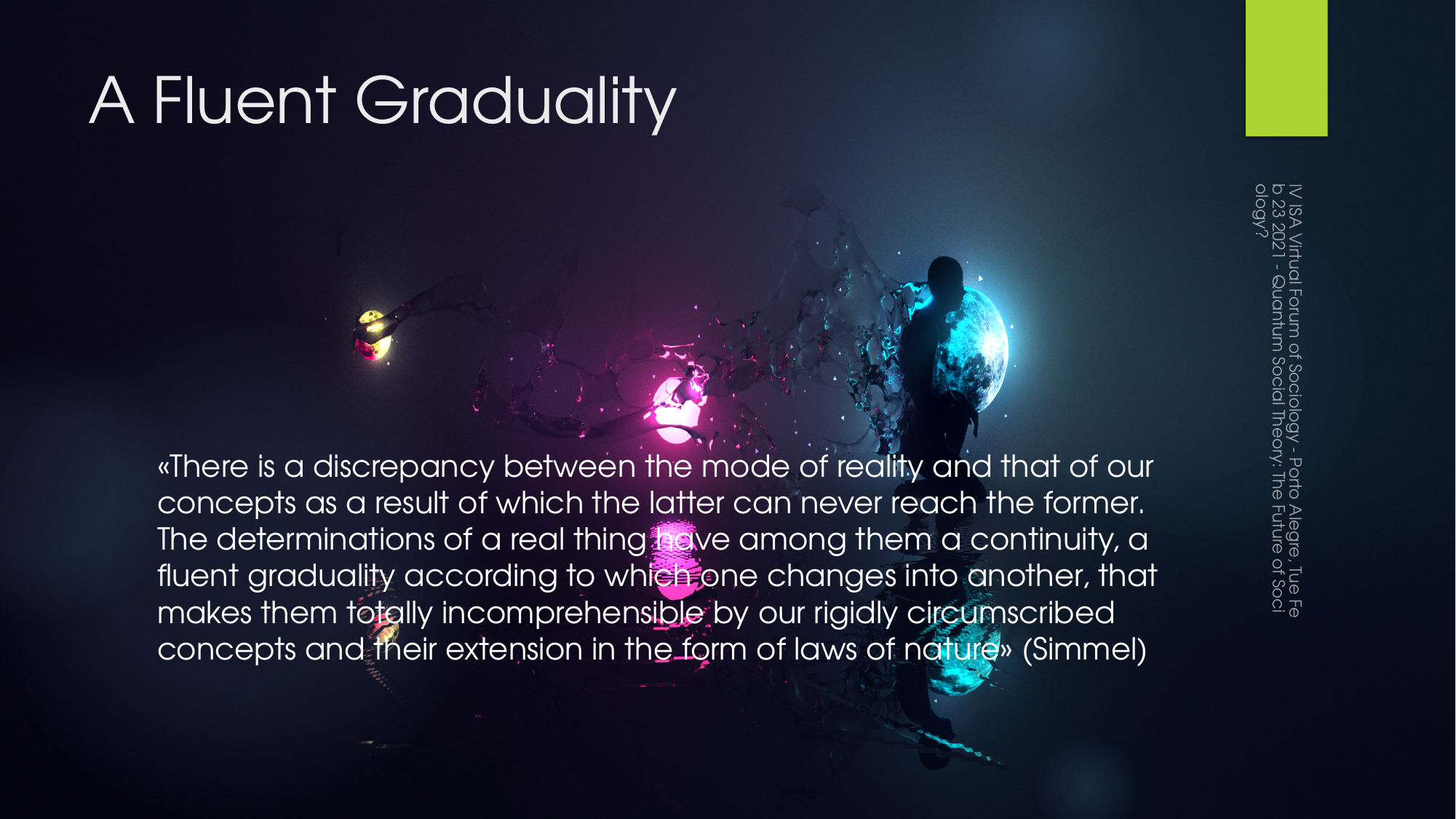

# A Fluent Graduality
IV ISA Virtual Forum of Sociology - Porto Alegre, Tue Feb 23 2021 - Quantum Social Theory: The Future of Sociology?
«There is a discrepancy between the mode of reality and that of our concepts as a result of which the latter can never reach the former. The determinations of a real thing have among them a continuity, a fluent graduality according to which one changes into another, that makes them totally incomprehensible by our rigidly circumscribed concepts and their extension in the form of laws of nature» (Simmel)